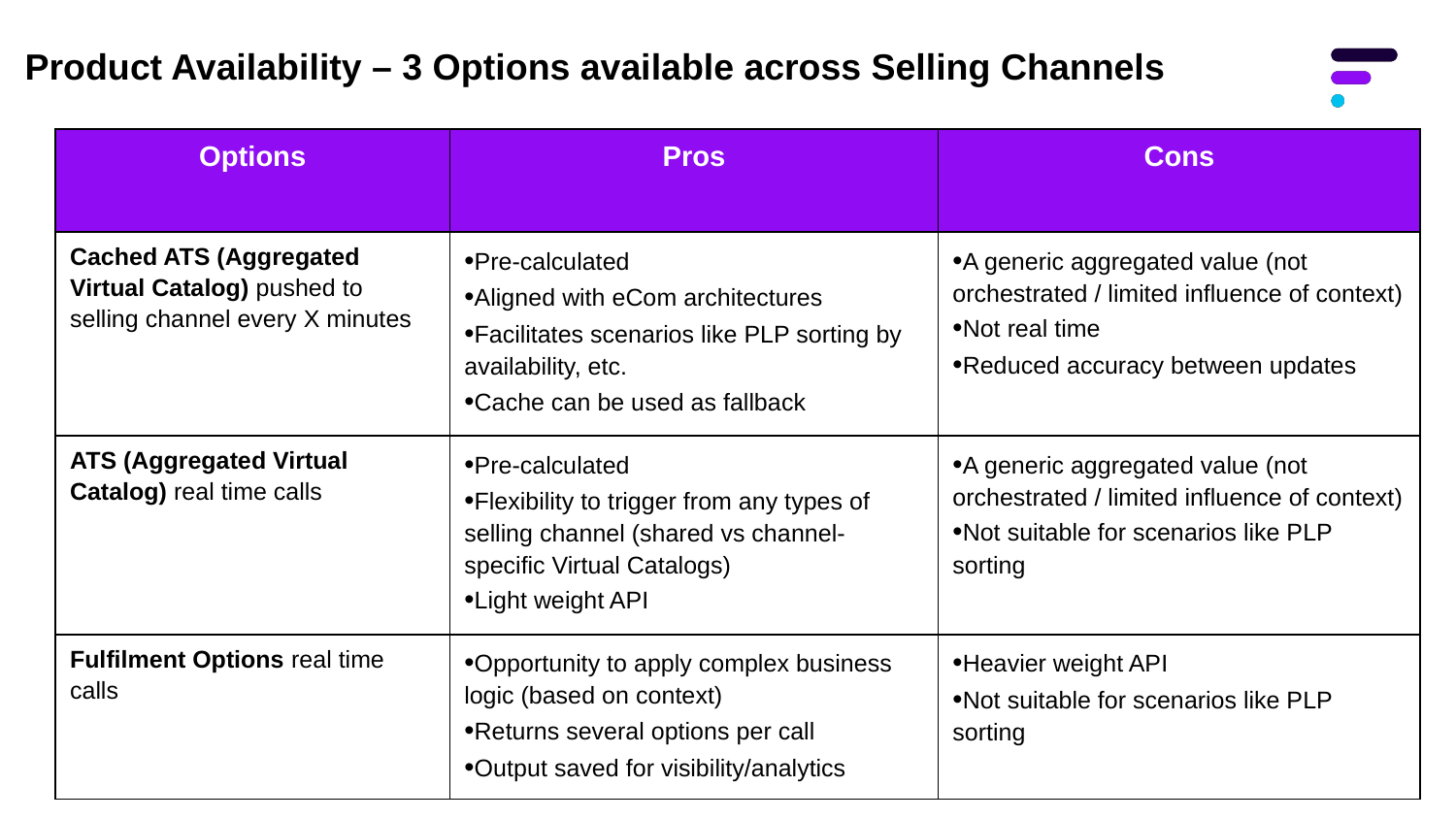

Product Availability – 3 Options available across Selling Channels
| Options | Pros | Cons |
| --- | --- | --- |
| Cached ATS (Aggregated Virtual Catalog) pushed to selling channel every X minutes | •Pre-calculated •Aligned with eCom architectures •Facilitates scenarios like PLP sorting by availability, etc. •Cache can be used as fallback | •A generic aggregated value (not orchestrated / limited influence of context) •Not real time •Reduced accuracy between updates |
| ATS (Aggregated Virtual Catalog) real time calls | •Pre-calculated •Flexibility to trigger from any types of selling channel (shared vs channel-specific Virtual Catalogs) •Light weight API | •A generic aggregated value (not orchestrated / limited influence of context) •Not suitable for scenarios like PLP sorting |
| Fulfilment Options real time calls | •Opportunity to apply complex business logic (based on context) •Returns several options per call •Output saved for visibility/analytics | •Heavier weight API •Not suitable for scenarios like PLP sorting |